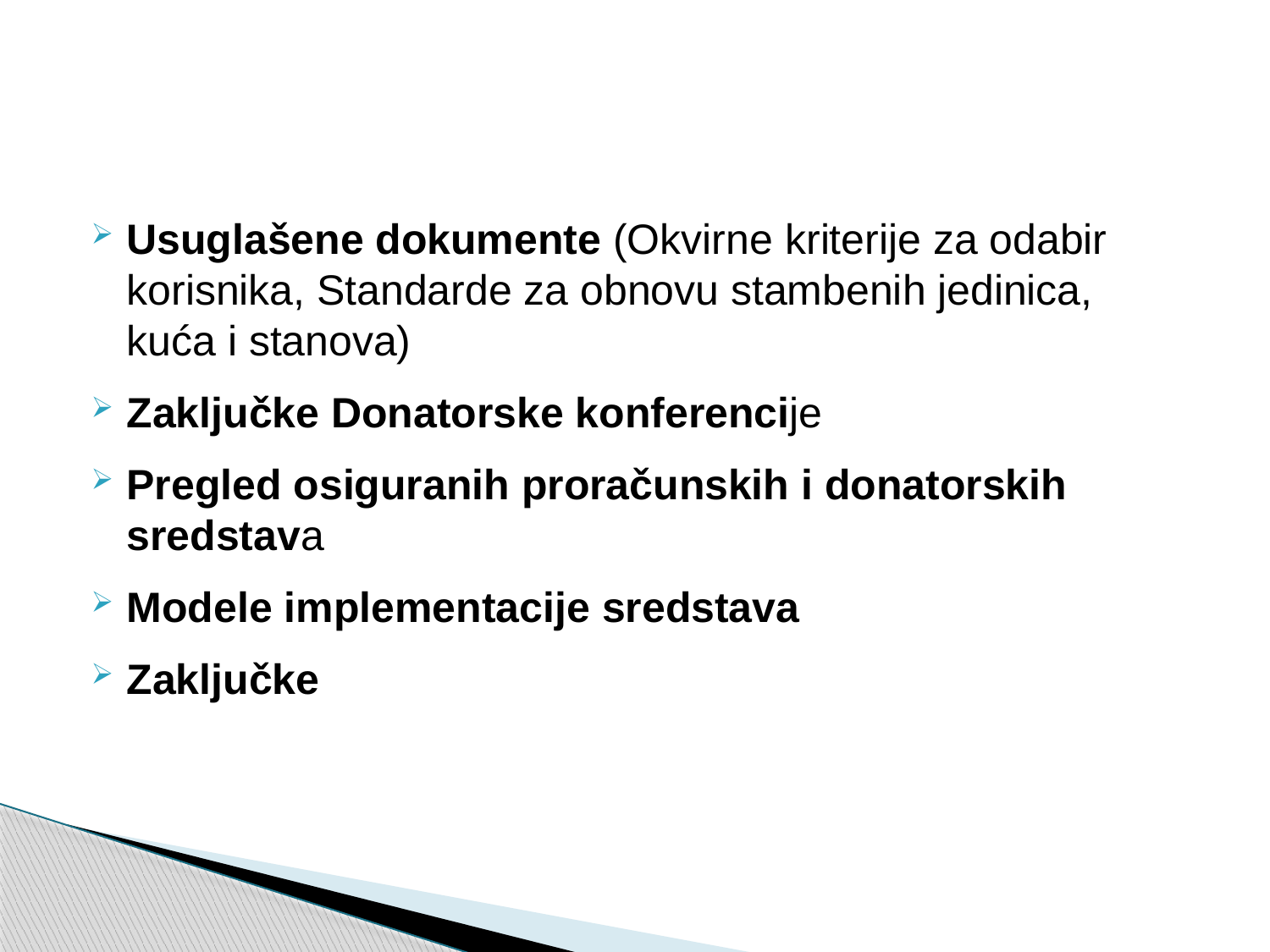

Usuglašene dokumente (Okvirne kriterije za odabir korisnika, Standarde za obnovu stambenih jedinica, kuća i stanova)
Zaključke Donatorske konferencije
Pregled osiguranih proračunskih i donatorskih sredstava
Modele implementacije sredstava
Zaključke